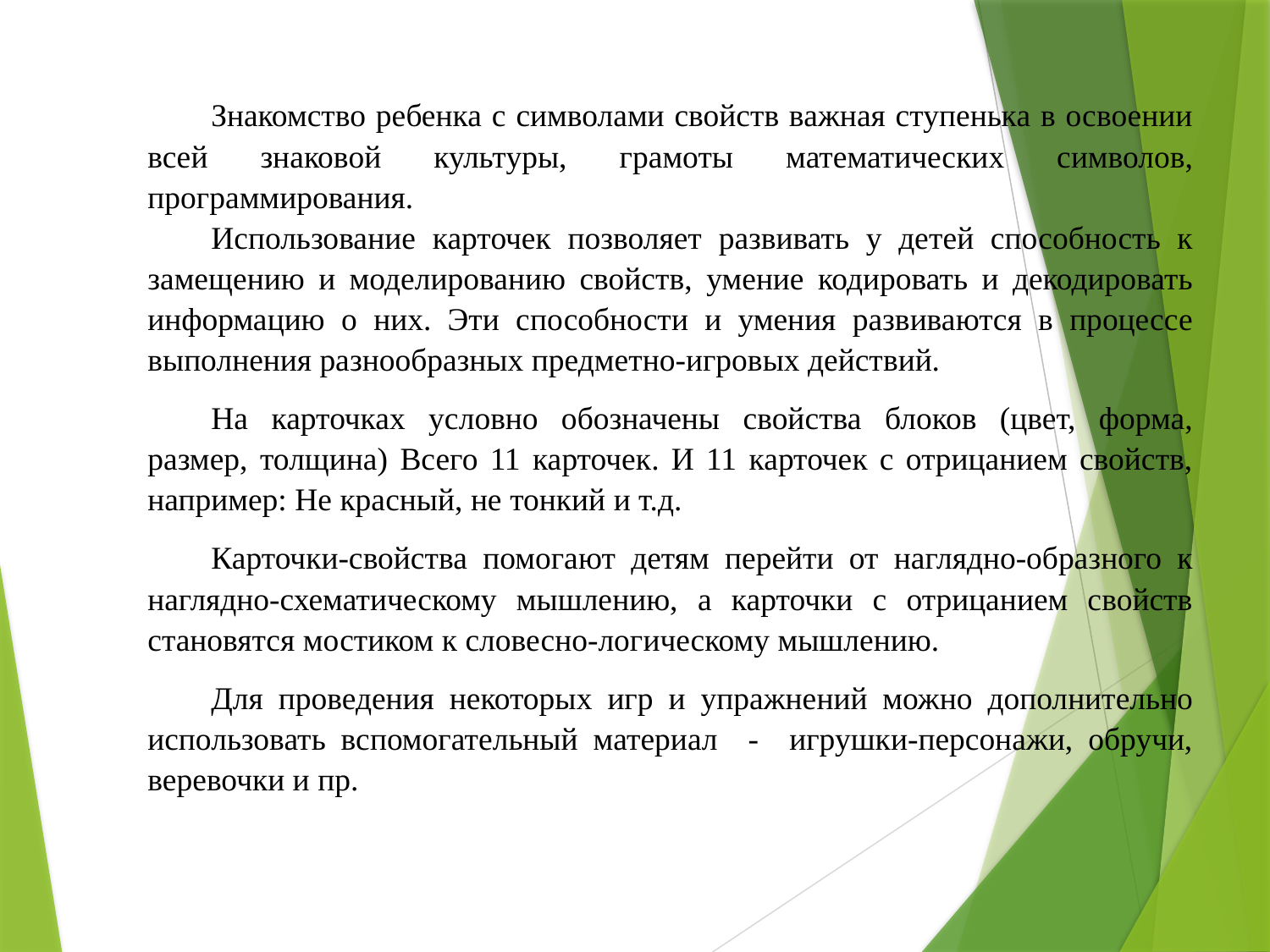

Знакомство ребенка с символами свойств важная ступенька в освоении всей знаковой культуры, грамоты математических символов, программирования.
Использование карточек позволяет развивать у детей способность к замещению и моделированию свойств, умение кодировать и декодировать информацию о них. Эти способности и умения развиваются в процессе выполнения разнообразных предметно-игровых действий.
На карточках условно обозначены свойства блоков (цвет, форма, размер, толщина) Всего 11 карточек. И 11 карточек с отрицанием свойств, например: Не красный, не тонкий и т.д.
Карточки-свойства помогают детям перейти от наглядно-образного к наглядно-схематическому мышлению, а карточки с отрицанием свойств становятся мостиком к словесно-логическому мышлению.
Для проведения некоторых игр и упражнений можно дополнительно использовать вспомогательный материал  -  игрушки-персонажи, обручи, веревочки и пр.